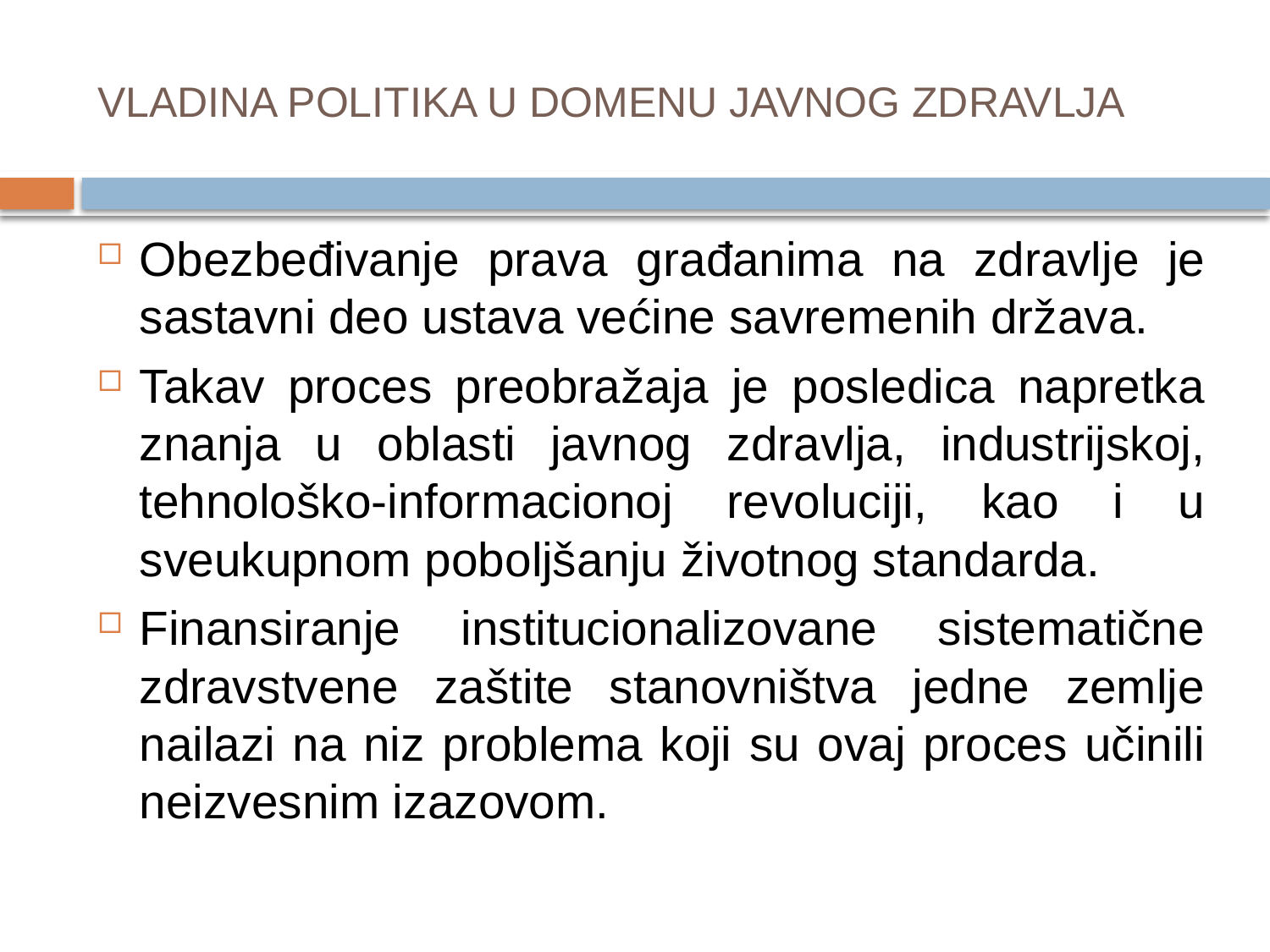

# VLADINA POLITIKA U DOMENU JAVNOG ZDRAVLJA
Obezbeđivanje prava građanima na zdravlje je sastavni deo ustava većine savremenih država.
Takav proces preobražaja je posledica napretka znanja u oblasti javnog zdravlja, industrijskoj, tehnološko-informacionoj revoluciji, kao i u sveukupnom poboljšanju životnog standarda.
Finansiranje institucionalizovane sistematične zdravstvene zaštite stanovništva jedne zemlje nailazi na niz problema koji su ovaj proces učinili neizvesnim izazovom.